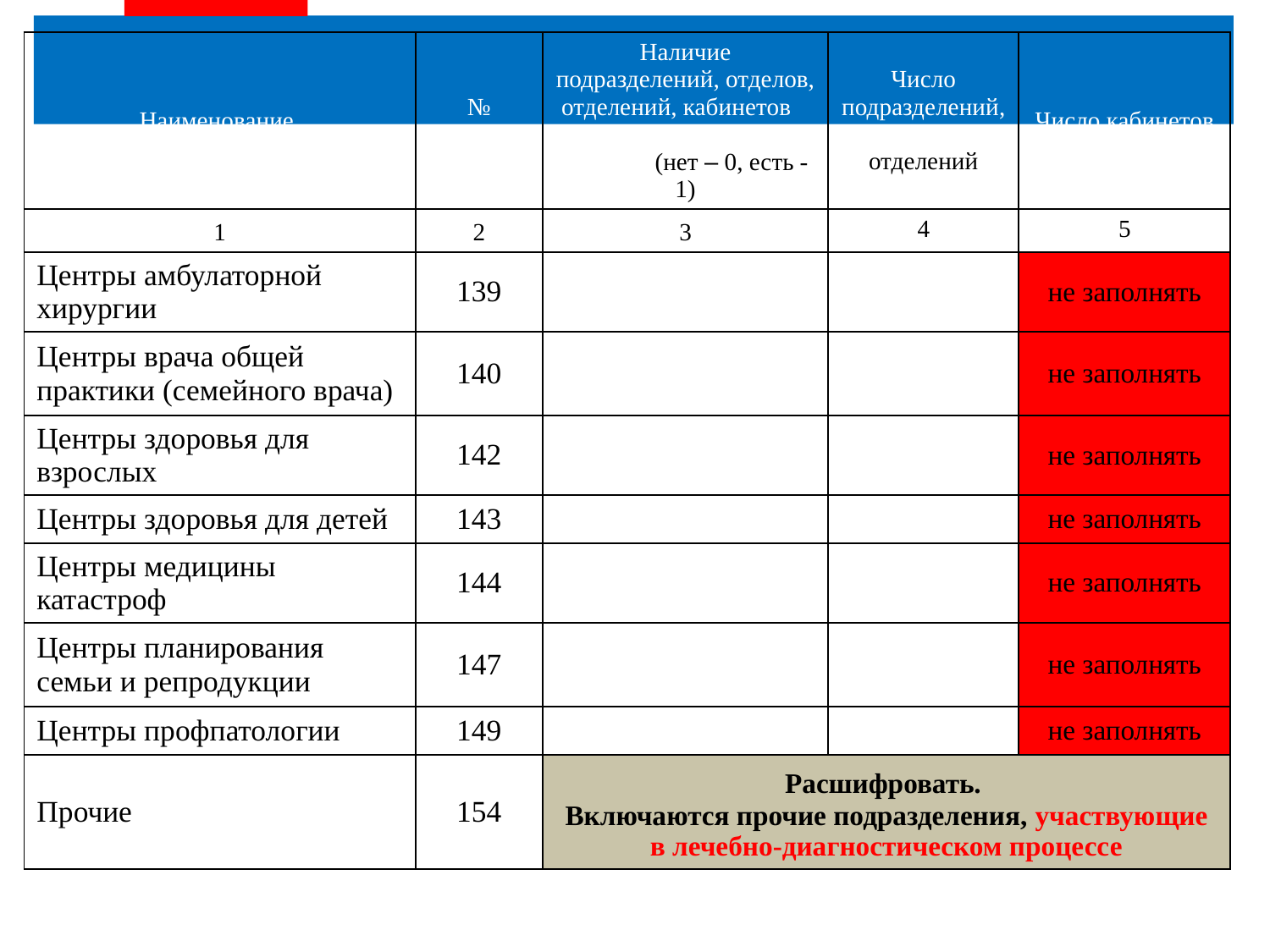

| Наименование | № строки | Наличие подразделений, отделов, отделений, кабинетов (нет – 0, есть - 1) | Число подразделений, отделов, отделений | Число кабинетов |
| --- | --- | --- | --- | --- |
| 1 | 2 | 3 | 4 | 5 |
| Центры амбулаторной хирургии | 139 |  |  | не заполнять |
| Центры врача общей практики (семейного врача) | 140 |  |  | не заполнять |
| Центры здоровья для взрослых | 142 |  |  | не заполнять |
| Центры здоровья для детей | 143 |  |  | не заполнять |
| Центры медицины катастроф | 144 |  |  | не заполнять |
| Центры планирования семьи и репродукции | 147 |  |  | не заполнять |
| Центры профпатологии | 149 |  |  | не заполнять |
| Прочие | 154 | Расшифровать. Включаются прочие подразделения, участвующие в лечебно-диагностическом процессе |  |  |